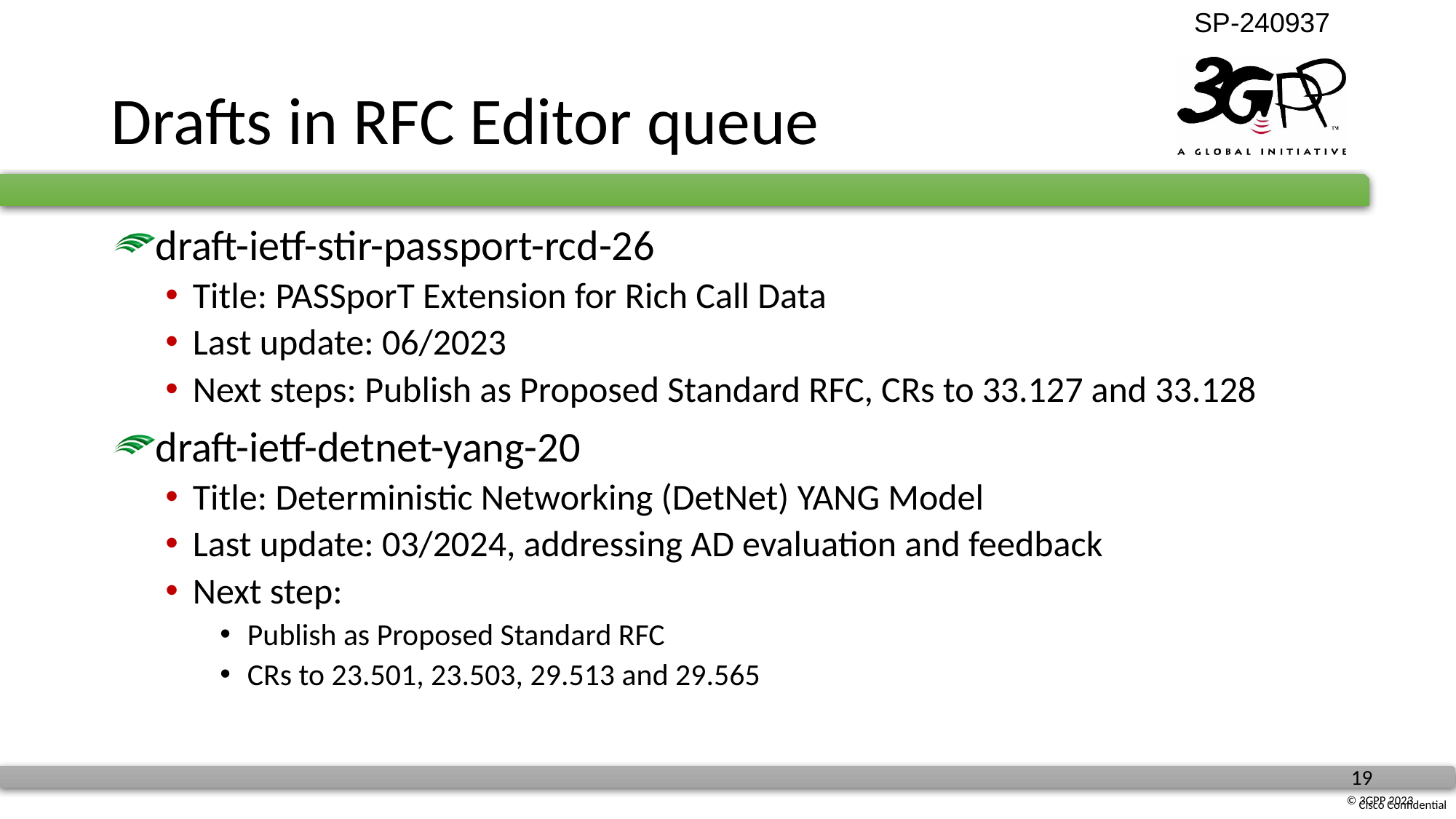

# Drafts in RFC Editor queue
draft-ietf-stir-passport-rcd-26
Title: PASSporT Extension for Rich Call Data
Last update: 06/2023
Next steps: Publish as Proposed Standard RFC, CRs to 33.127 and 33.128
draft-ietf-detnet-yang-20
Title: Deterministic Networking (DetNet) YANG Model
Last update: 03/2024, addressing AD evaluation and feedback
Next step:
Publish as Proposed Standard RFC
CRs to 23.501, 23.503, 29.513 and 29.565